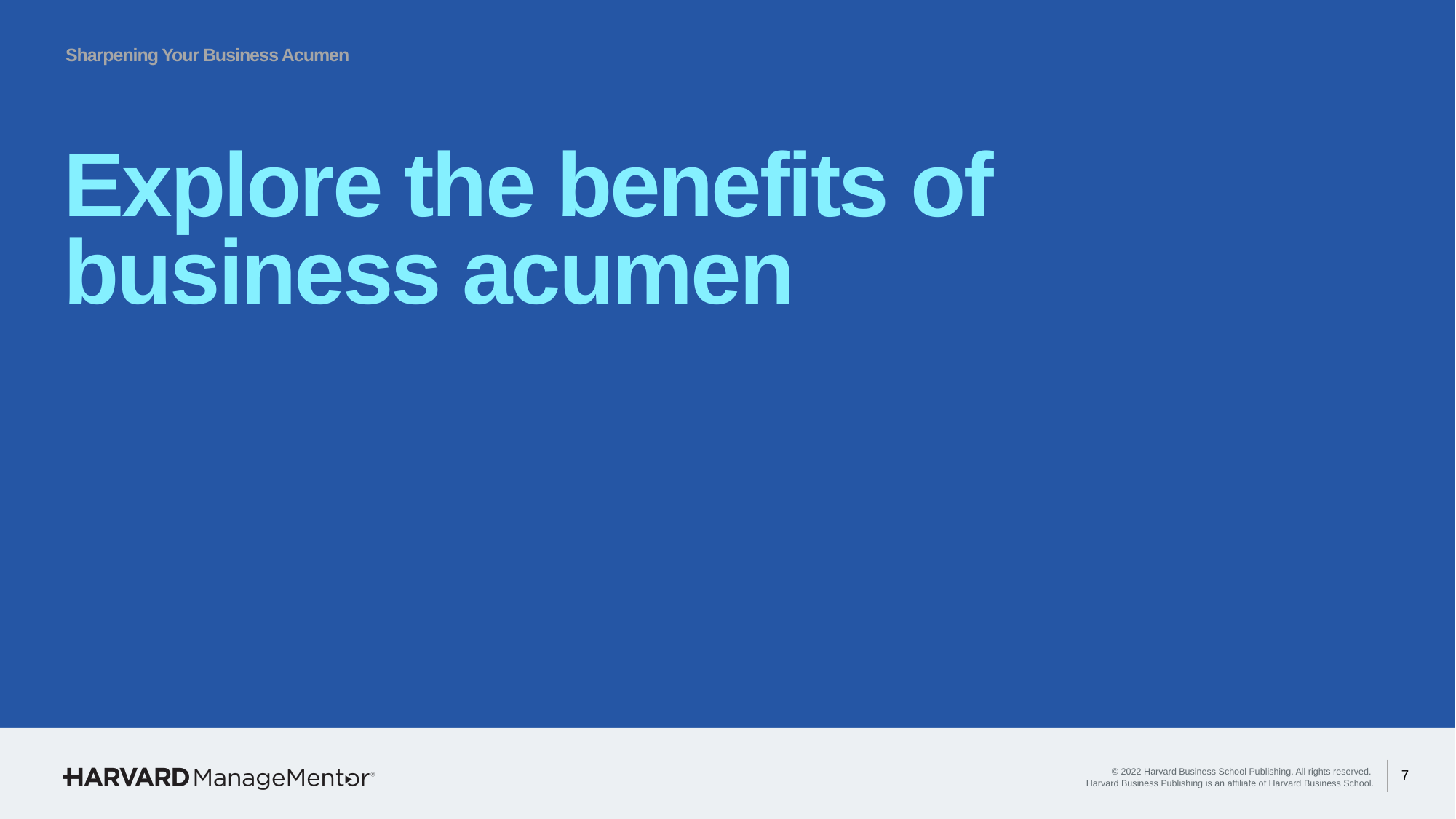

Sharpening Your Business Acumen

Explore the benefits of business acumen